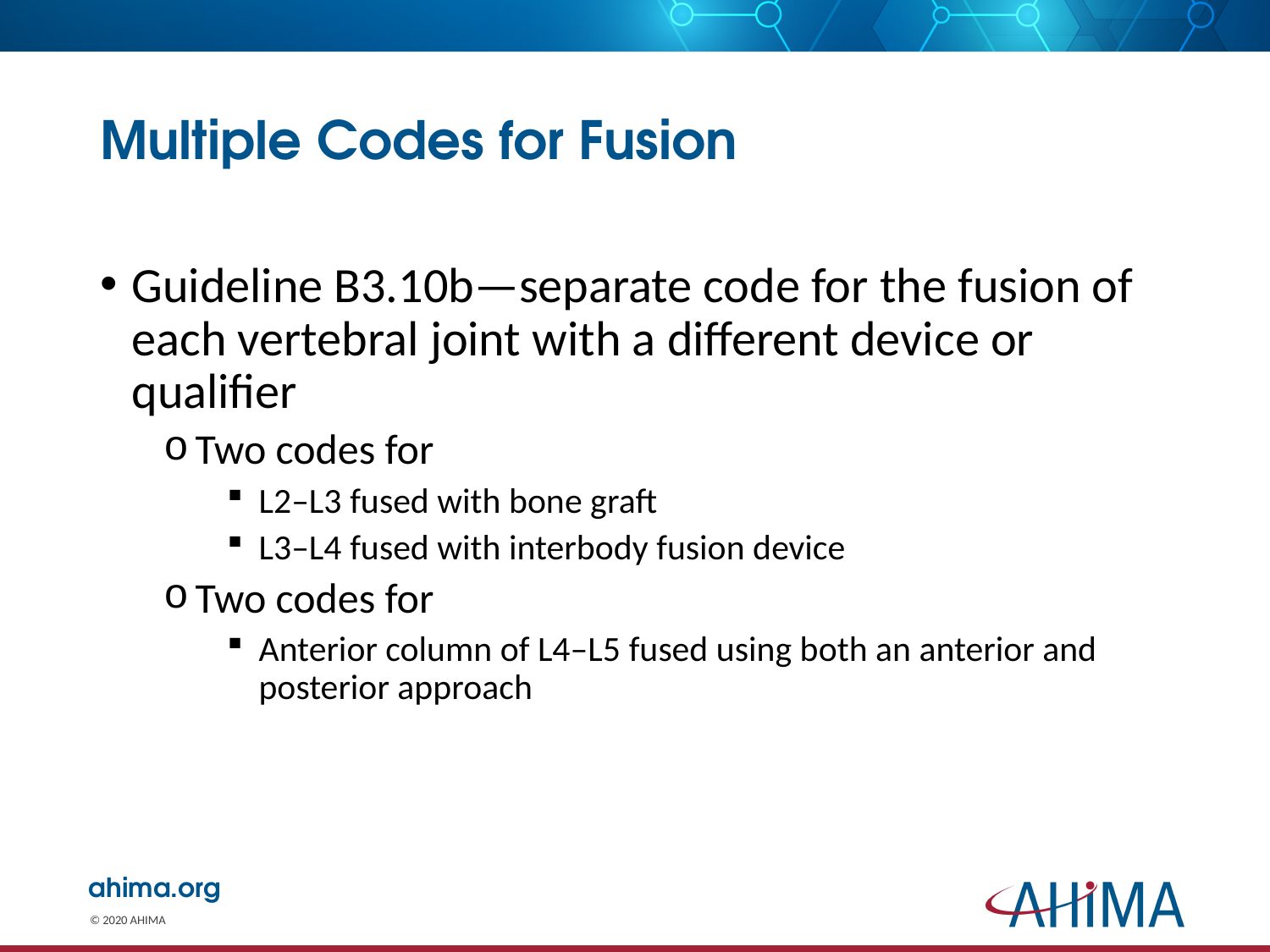

# Multiple Codes for Fusion
Guideline B3.10b—separate code for the fusion of each vertebral joint with a different device or qualifier
Two codes for
L2–L3 fused with bone graft
L3–L4 fused with interbody fusion device
Two codes for
Anterior column of L4–L5 fused using both an anterior and posterior approach